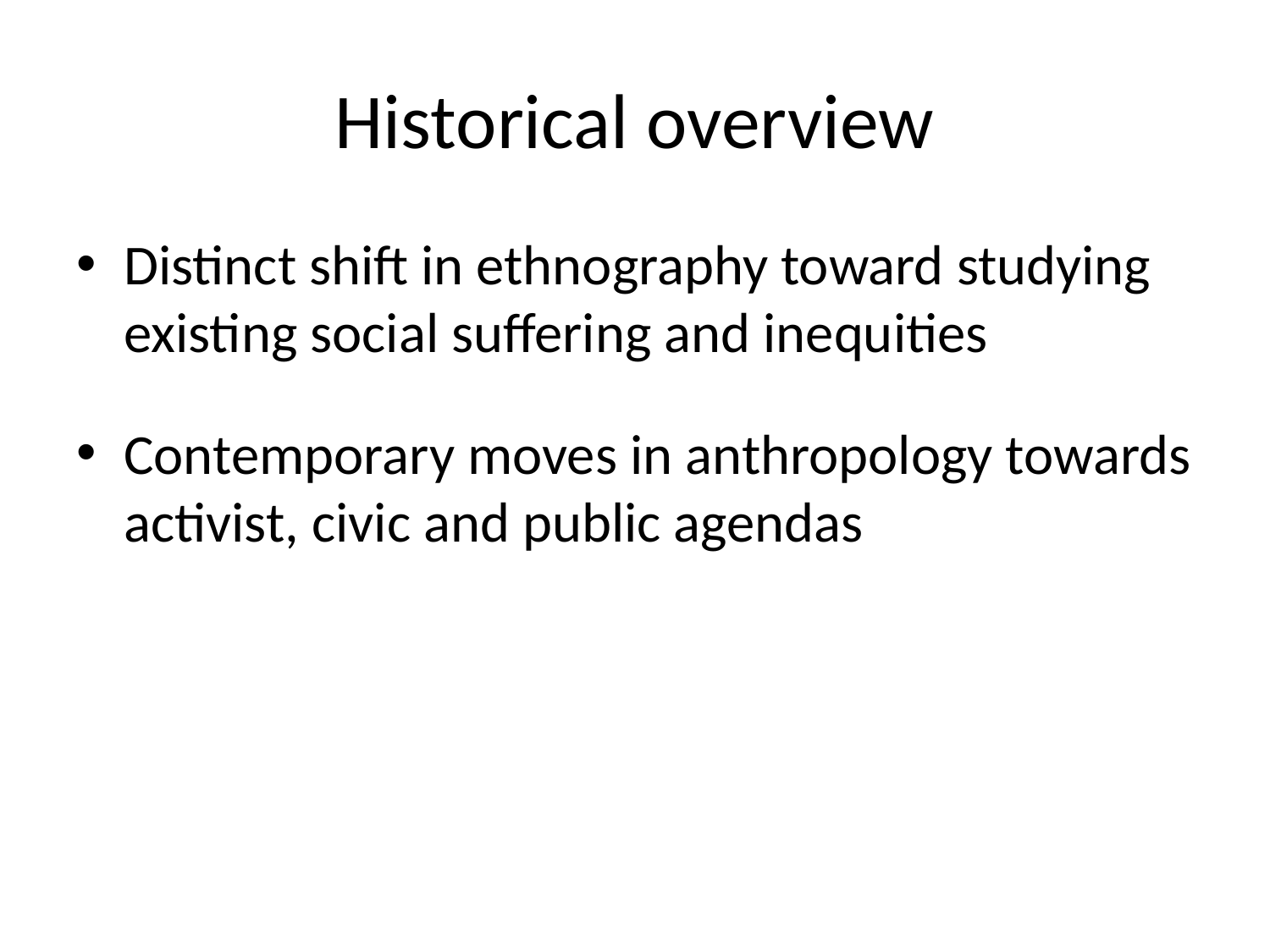

# Historical overview
Distinct shift in ethnography toward studying existing social suffering and inequities
Contemporary moves in anthropology towards activist, civic and public agendas